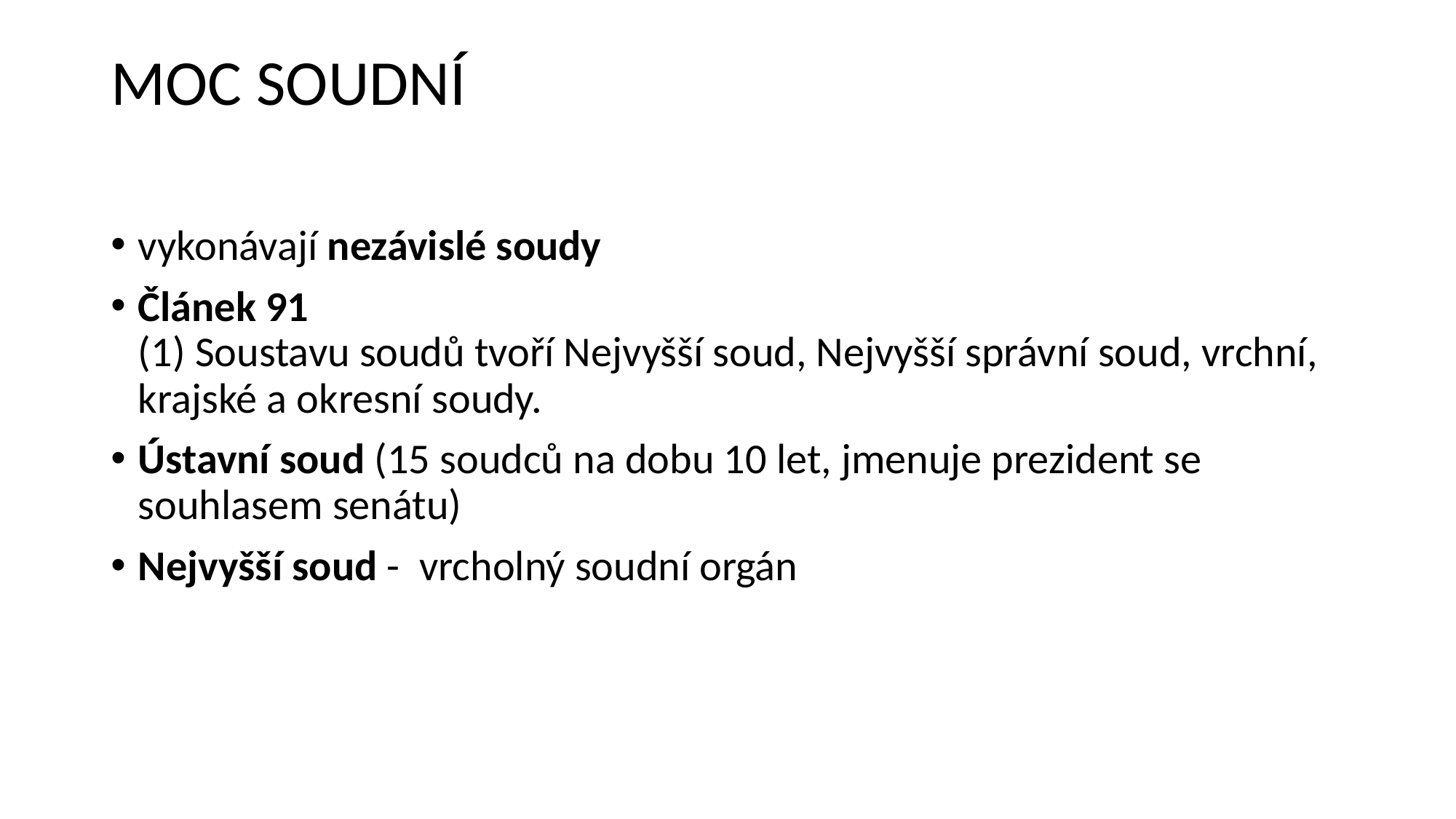

# MOC SOUDNÍ
vykonávají nezávislé soudy
Článek 91
(1) Soustavu soudů tvoří Nejvyšší soud, Nejvyšší správní soud, vrchní, krajské a okresní soudy.
Ústavní soud (15 soudců na dobu 10 let, jmenuje prezident se souhlasem senátu)
Nejvyšší soud -  vrcholný soudní orgán